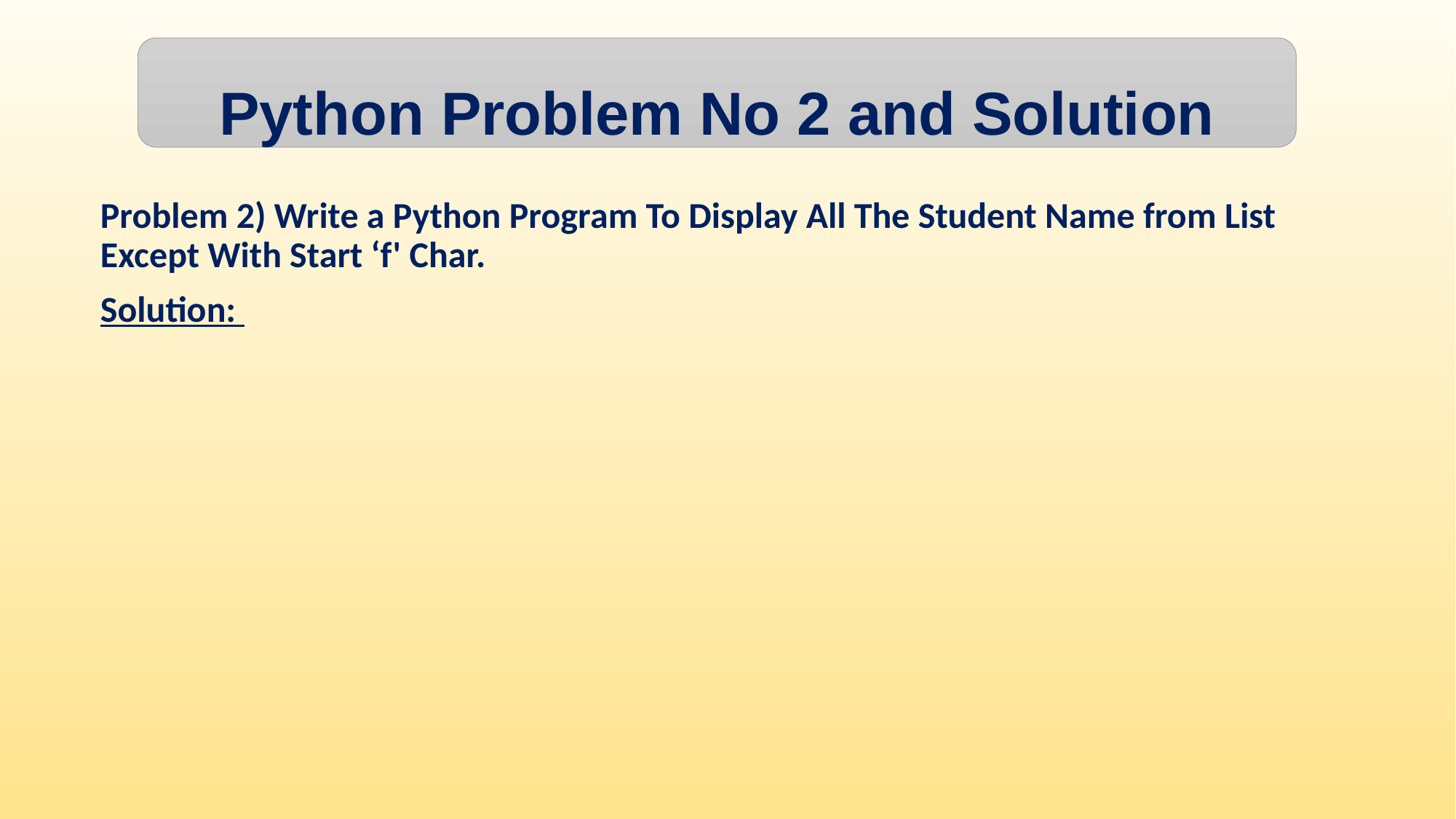

Python Problem No 2 and Solution
Problem 2) Write a Python Program To Display All The Student Name from List Except With Start ‘f' Char.
Solution: